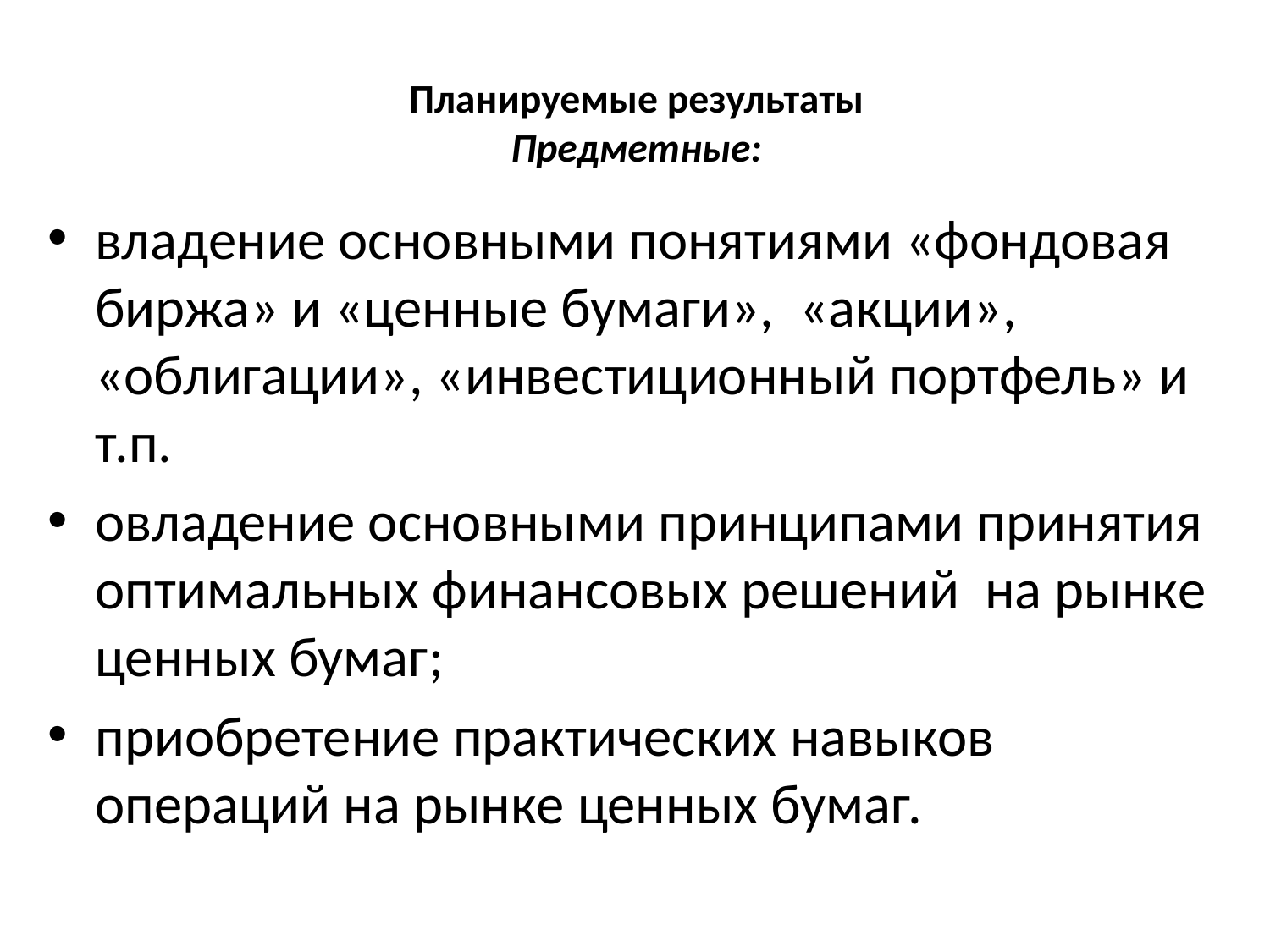

# Планируемые результаты Предметные:
владение основными понятиями «фондовая биржа» и «ценные бумаги»,  «акции», «облигации», «инвестиционный портфель» и т.п.
овладение основными принципами принятия оптимальных финансовых решений  на рынке ценных бумаг;
приобретение практических навыков операций на рынке ценных бумаг.